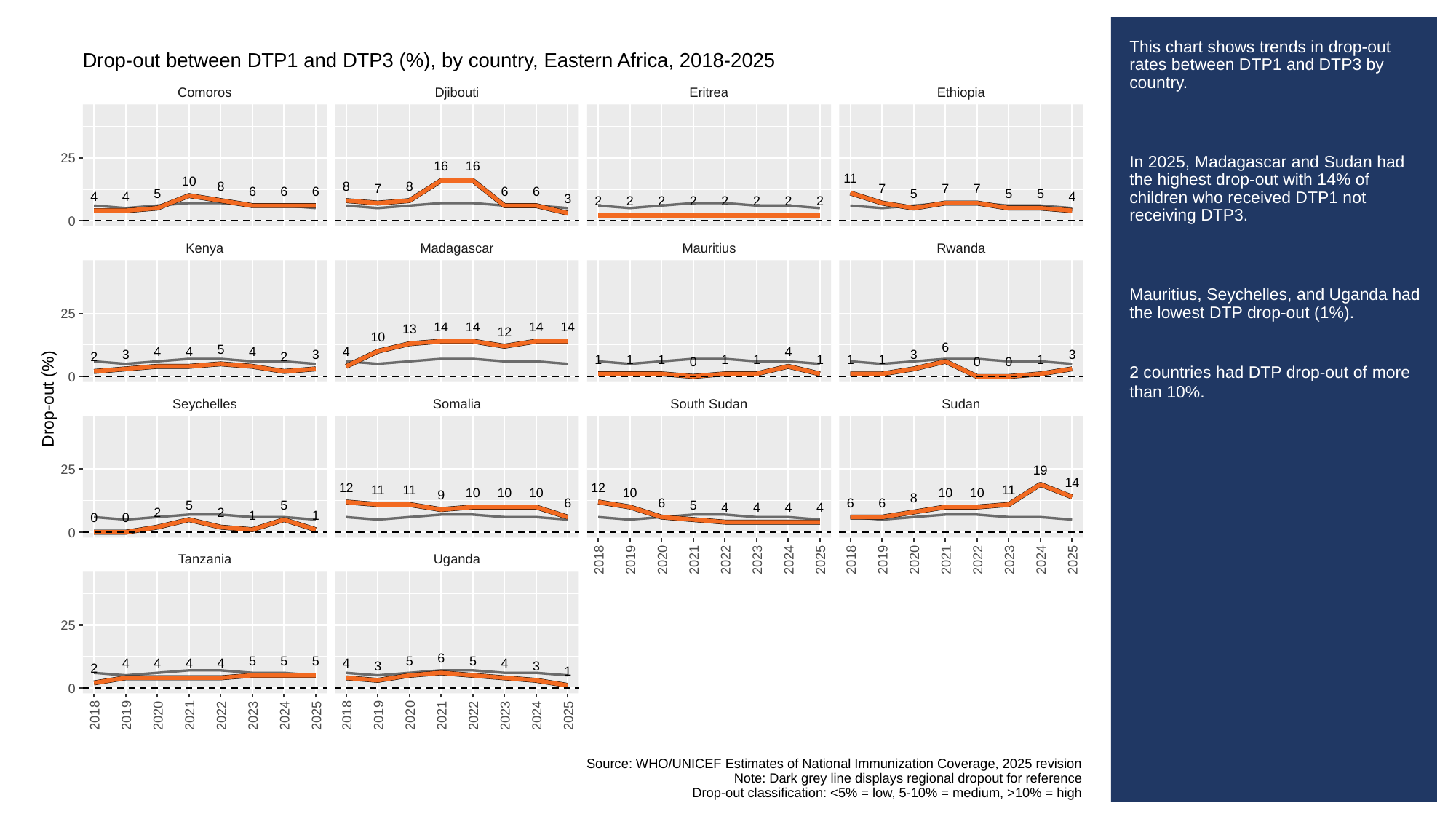

# This chart shows trends in drop-out rates between DTP1 and DTP3 by country.

In 2025, Madagascar and Sudan had the highest drop-out with 14% of children who received DTP1 not receiving DTP3.

Mauritius, Seychelles, and Uganda had the lowest DTP drop-out (1%).

2 countries had DTP drop-out of more than 10%.

Drop-out between DTP1 and DTP3 (%), by country, Eastern Africa, 2018-2025
Comoros
Djibouti
Eritrea
Ethiopia

25

16
16
11
10

8
8
8
7
7
7
7
6
6
6
6
6
5
5
5
5

4
4
4

3

2
2
2
2
2
2
2
2

0

Kenya
Madagascar
Mauritius
Rwanda

25

14
14
14
14
13
12
10

6
5

4
4
4
4
4
3
3
3
3
2
2
1
1
1
1
1
1
1
1
1
0
0
0

0

Drop-out (%)
Seychelles
Somalia
South Sudan
Sudan

25
19

14
12
12

11
11
11
10
10
10
10
10
10
9
8
6
6
6
6
5
5
5

4
4
4
4
2
2
1
1
0
0

0

Tanzania
Uganda
2018
2019
2020
2021
2022
2023
2024
2025
2018
2019
2020
2021
2022
2023
2024
2025

25

6
5
5
5
5
5

4
4
4
4
4
4
3
3
2
1

0

2018
2019
2020
2021
2022
2023
2024
2025
2018
2019
2020
2021
2022
2023
2024
2025
Source: WHO/UNICEF Estimates of National Immunization Coverage, 2025 revision
Note: Dark grey line displays regional dropout for reference
Drop-out classification: <5% = low, 5-10% = medium, >10% = high